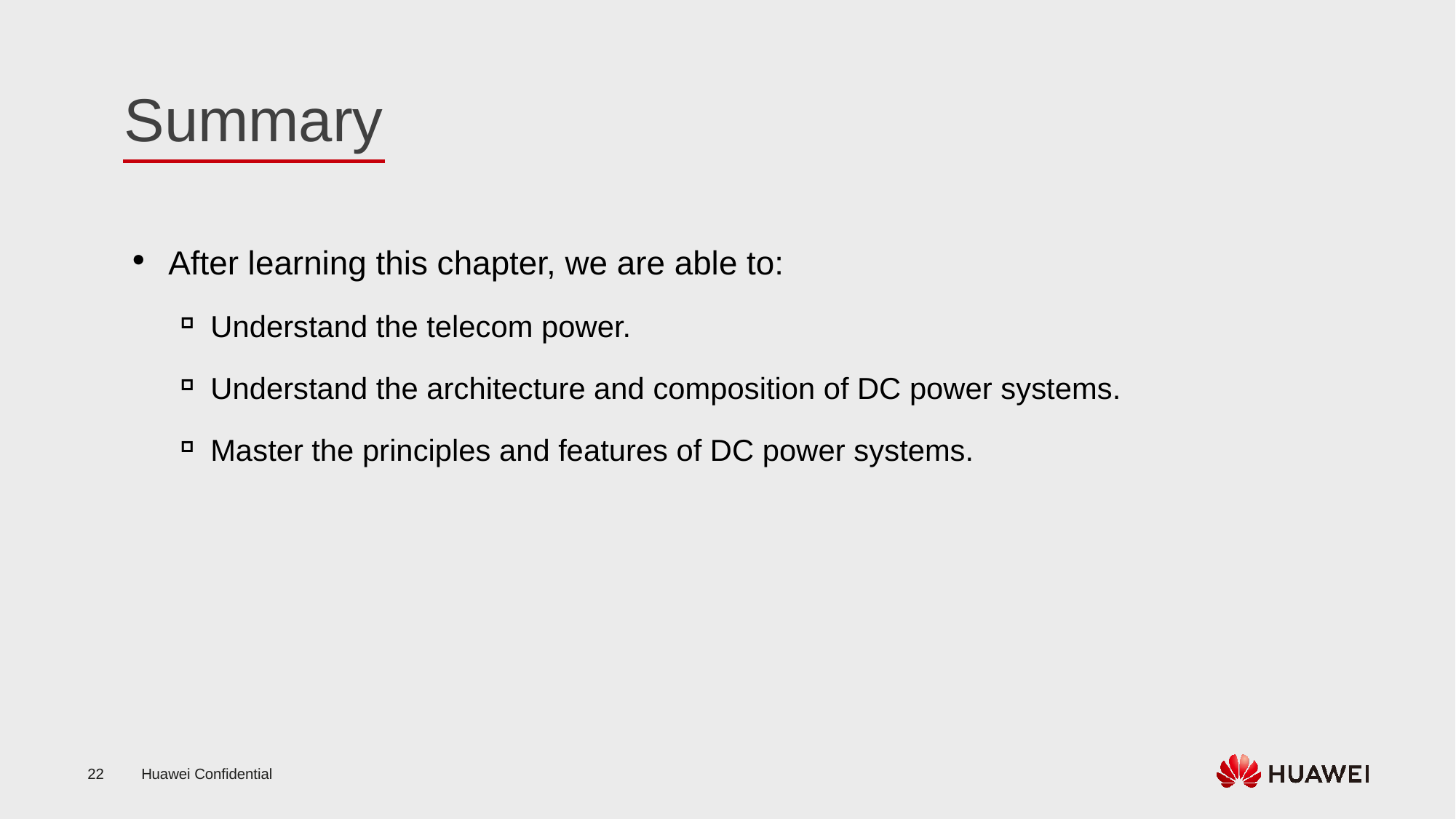

After learning this chapter, we are able to:
Understand the telecom power.
Understand the architecture and composition of DC power systems.
Master the principles and features of DC power systems.